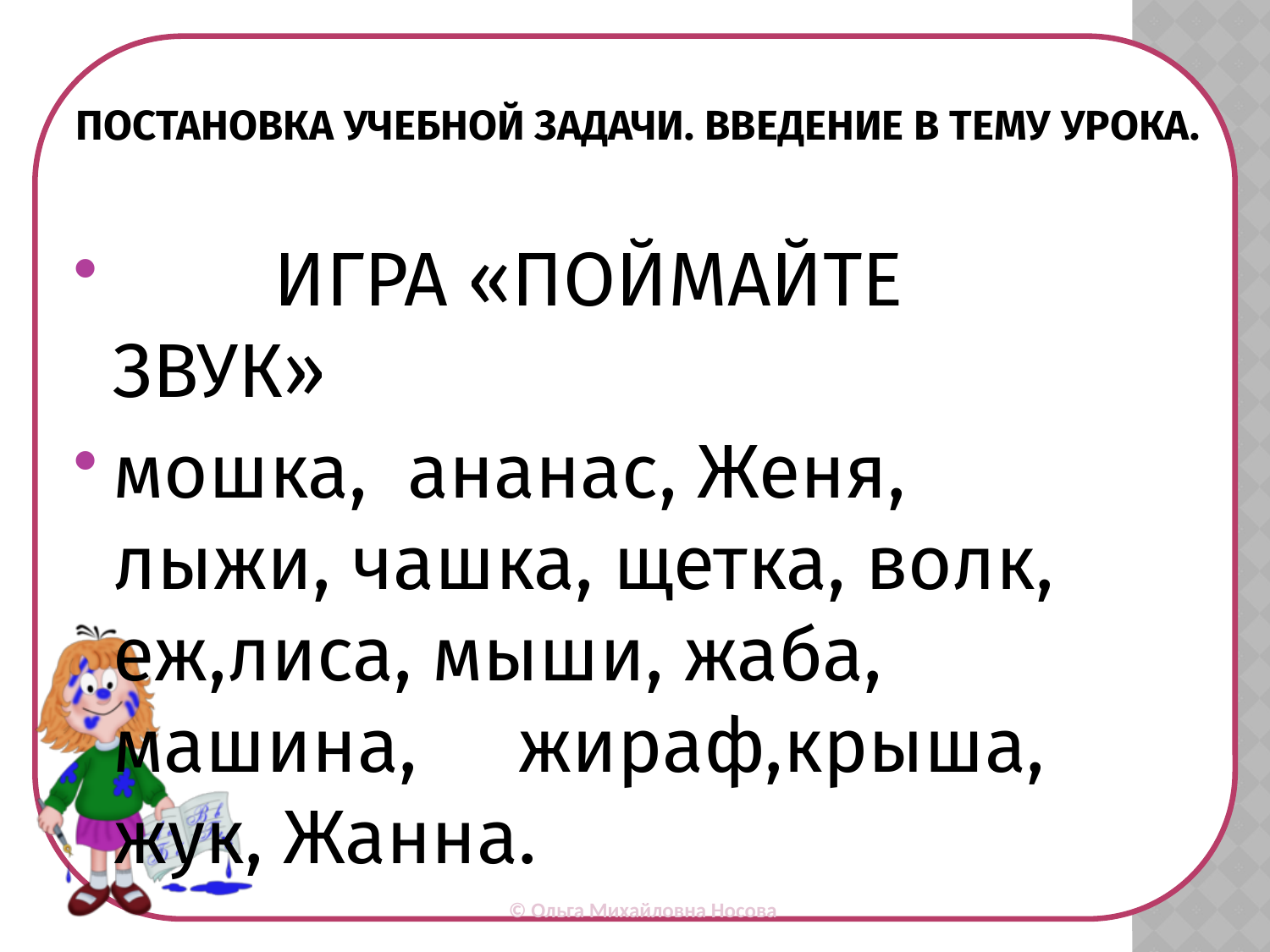

# Постановка учебной задачи. Введение в тему урока.
        ИГРА «ПОЙМАЙТЕ ЗВУК»
мошка,  ананас, Женя, лыжи, чашка, щетка, волк, еж,лиса, мыши, жаба, машина,     жираф,крыша, жук, Жанна.